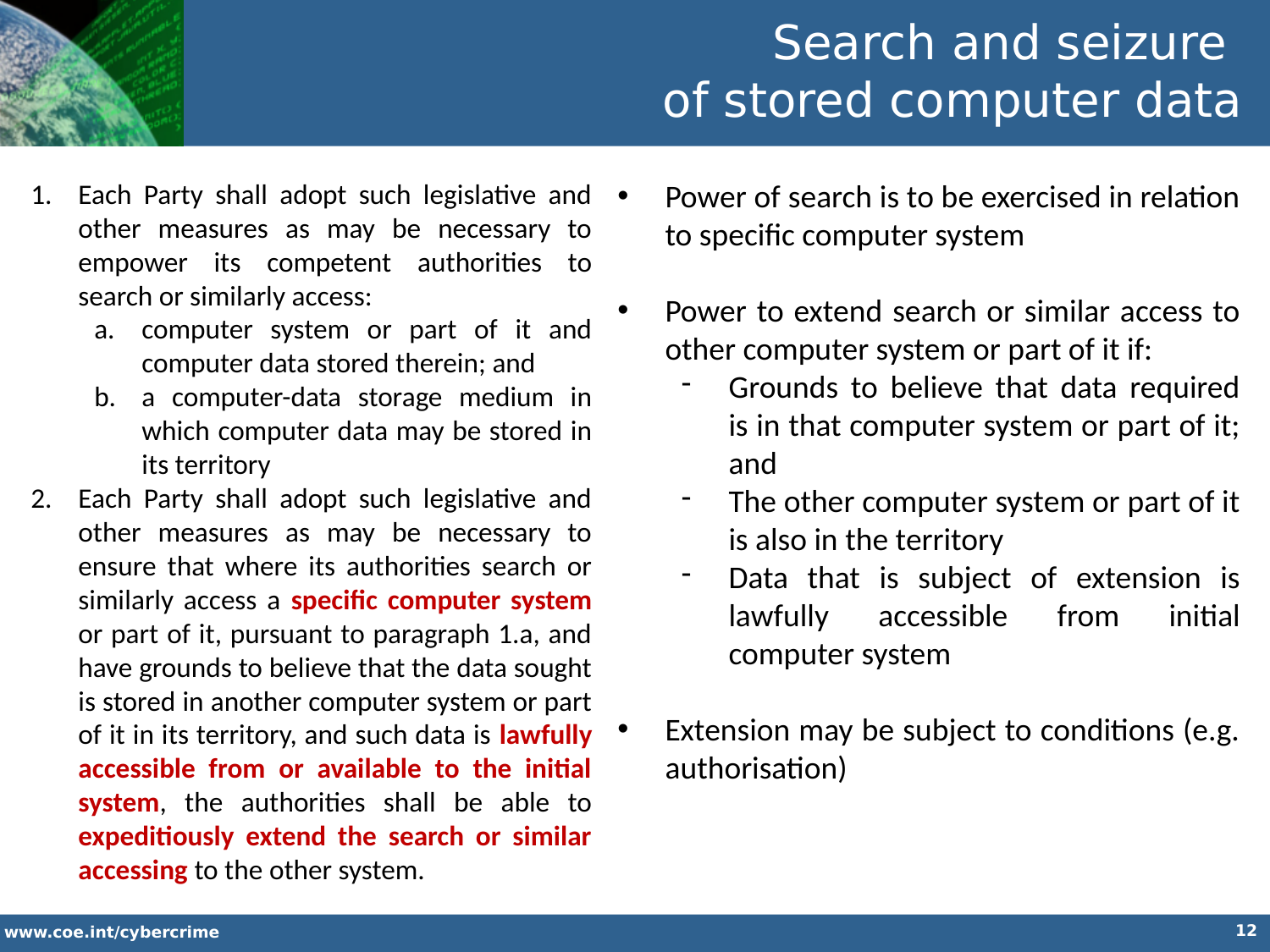

Search and seizure
of stored computer data
Each Party shall adopt such legislative and other measures as may be necessary to empower its competent authorities to search or similarly access:
computer system or part of it and computer data stored therein; and
a computer-data storage medium in which computer data may be stored in its territory
Each Party shall adopt such legislative and other measures as may be necessary to ensure that where its authorities search or similarly access a specific computer system or part of it, pursuant to paragraph 1.a, and have grounds to believe that the data sought is stored in another computer system or part of it in its territory, and such data is lawfully accessible from or available to the initial system, the authorities shall be able to expeditiously extend the search or similar accessing to the other system.
Power of search is to be exercised in relation to specific computer system

Power to extend search or similar access to other computer system or part of it if:
Grounds to believe that data required is in that computer system or part of it; and
The other computer system or part of it is also in the territory
Data that is subject of extension is lawfully accessible from initial computer system

Extension may be subject to conditions (e.g. authorisation)